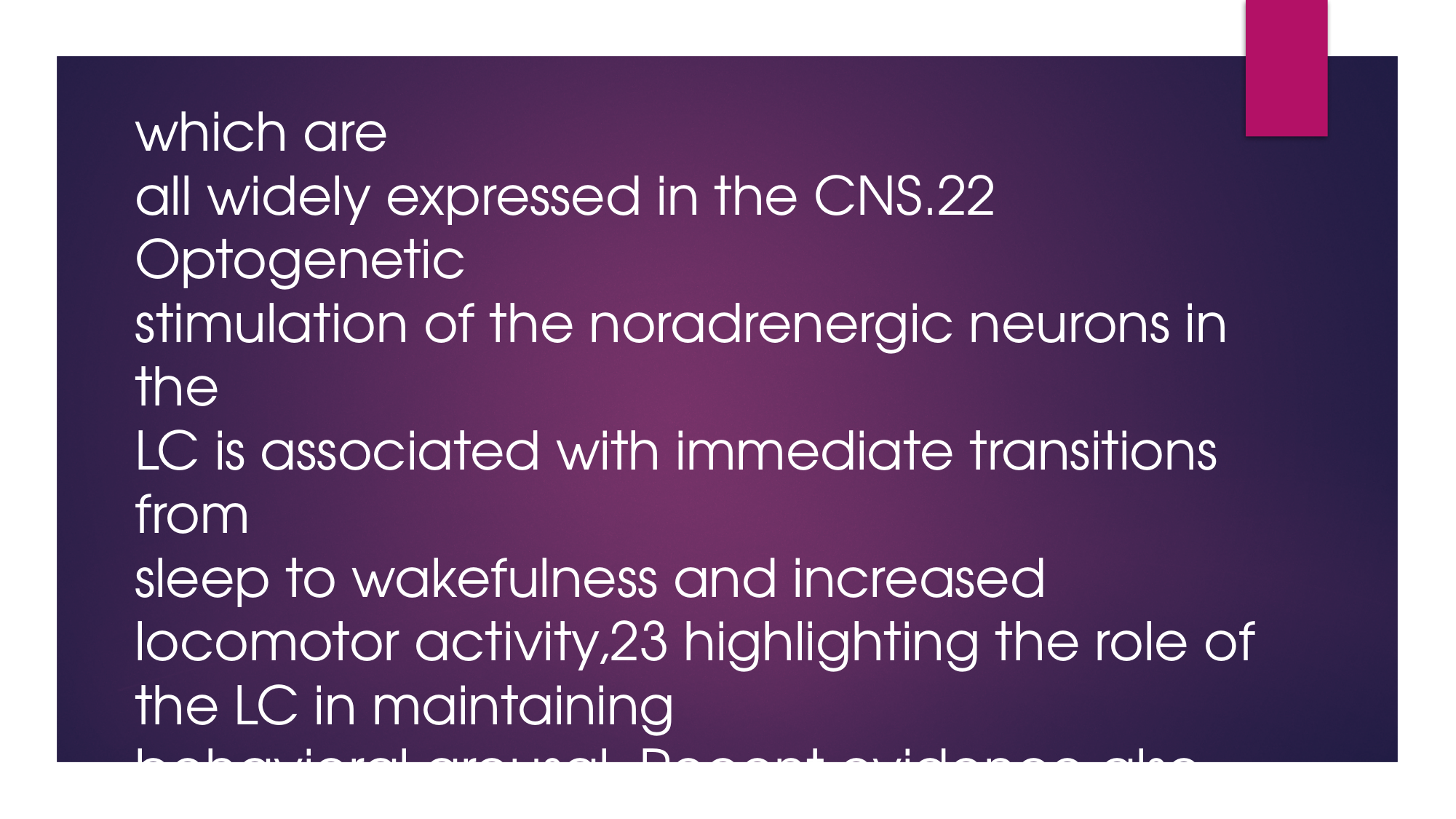

which are
all widely expressed in the CNS.22 Optogenetic
stimulation of the noradrenergic neurons in the
LC is associated with immediate transitions from
sleep to wakefulness and increased locomotor activity,23 highlighting the role of the LC in maintaining
behavioral arousal. Recent evidence also suggests